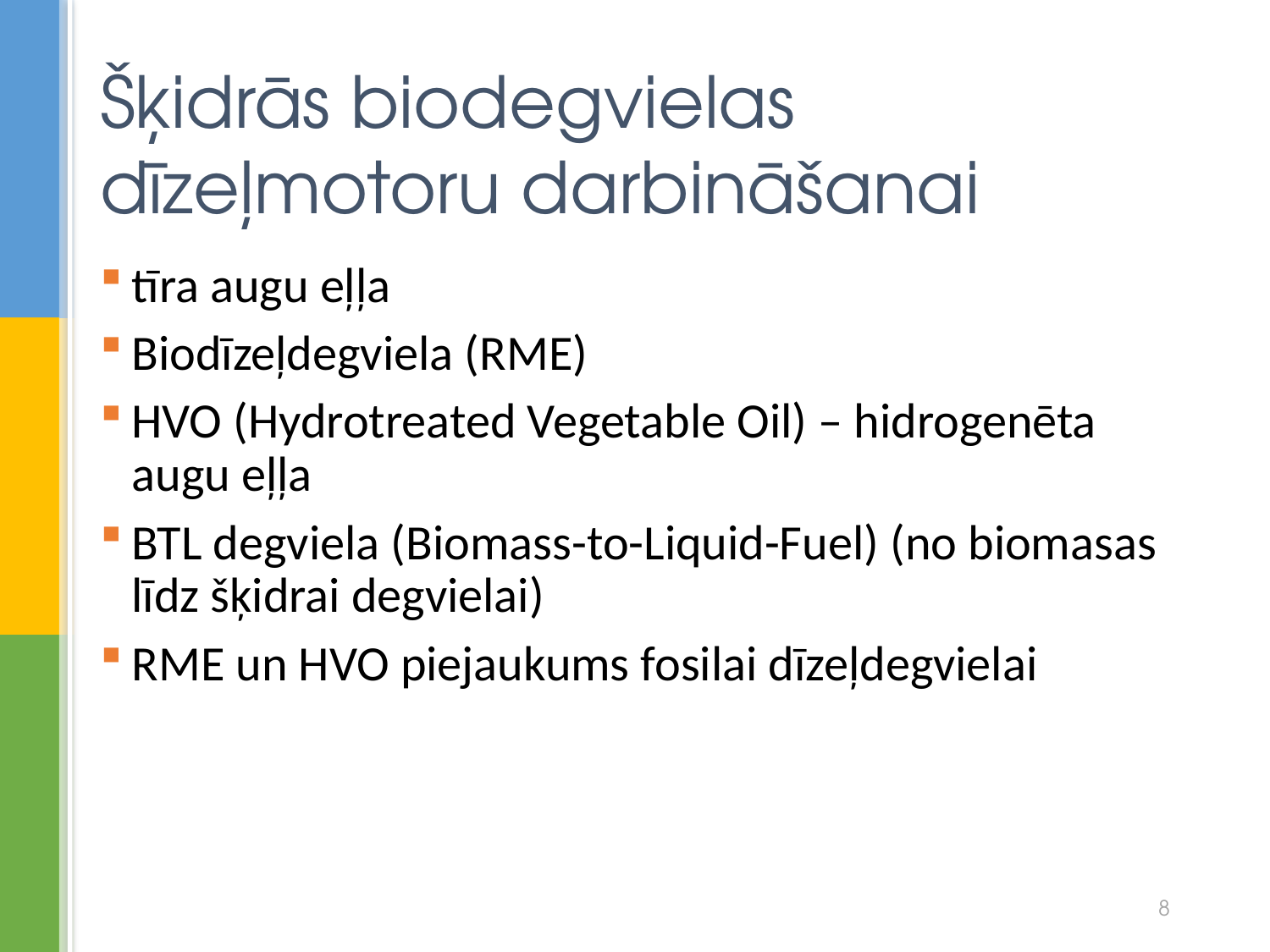

# Šķidrās biodegvielas dīzeļmotoru darbināšanai
tīra augu eļļa
Biodīzeļdegviela (RME)
HVO (Hydrotreated Vegetable Oil) – hidrogenēta augu eļļa
BTL degviela (Biomass-to-Liquid-Fuel) (no biomasas līdz šķidrai degvielai)
RME un HVO piejaukums fosilai dīzeļdegvielai

8